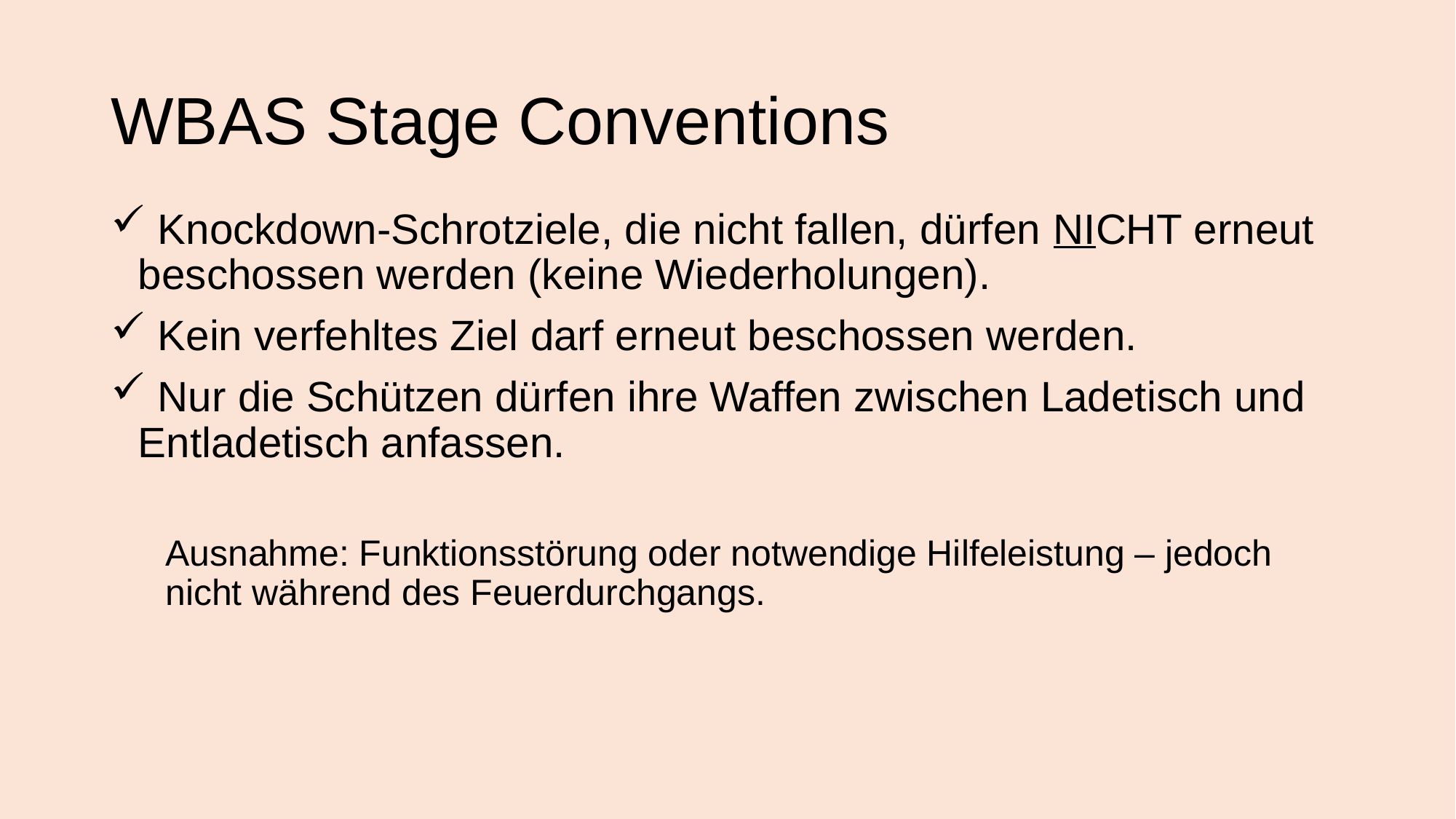

# WBAS Stage Conventions
 Knockdown-Schrotziele, die nicht fallen, dürfen NICHT erneut beschossen werden (keine Wiederholungen).
 Kein verfehltes Ziel darf erneut beschossen werden.
 Nur die Schützen dürfen ihre Waffen zwischen Ladetisch und Entladetisch anfassen.

Ausnahme: Funktionsstörung oder notwendige Hilfeleistung – jedoch nicht während des Feuerdurchgangs.